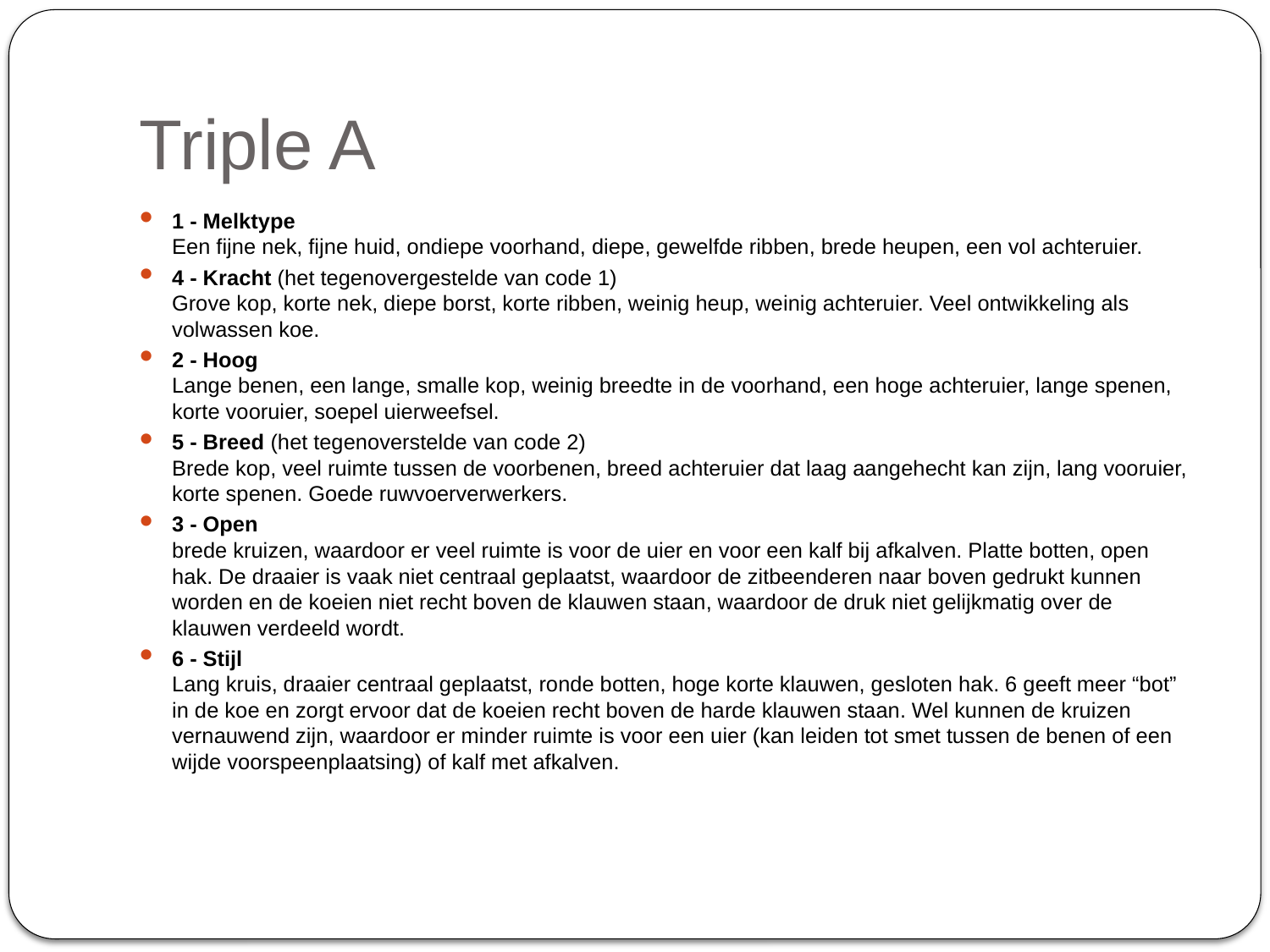

# Triple A
1 - Melktype
Een fijne nek, fijne huid, ondiepe voorhand, diepe, gewelfde ribben, brede heupen, een vol achteruier.
4 - Kracht (het tegenovergestelde van code 1)
Grove kop, korte nek, diepe borst, korte ribben, weinig heup, weinig achteruier. Veel ontwikkeling als volwassen koe.
2 - Hoog
Lange benen, een lange, smalle kop, weinig breedte in de voorhand, een hoge achteruier, lange spenen, korte vooruier, soepel uierweefsel.
5 - Breed (het tegenoverstelde van code 2)
Brede kop, veel ruimte tussen de voorbenen, breed achteruier dat laag aangehecht kan zijn, lang vooruier, korte spenen. Goede ruwvoerverwerkers.
3 - Open
brede kruizen, waardoor er veel ruimte is voor de uier en voor een kalf bij afkalven. Platte botten, open hak. De draaier is vaak niet centraal geplaatst, waardoor de zitbeenderen naar boven gedrukt kunnen worden en de koeien niet recht boven de klauwen staan, waardoor de druk niet gelijkmatig over de klauwen verdeeld wordt.
6 - Stijl
Lang kruis, draaier centraal geplaatst, ronde botten, hoge korte klauwen, gesloten hak. 6 geeft meer “bot” in de koe en zorgt ervoor dat de koeien recht boven de harde klauwen staan. Wel kunnen de kruizen vernauwend zijn, waardoor er minder ruimte is voor een uier (kan leiden tot smet tussen de benen of een wijde voorspeenplaatsing) of kalf met afkalven.